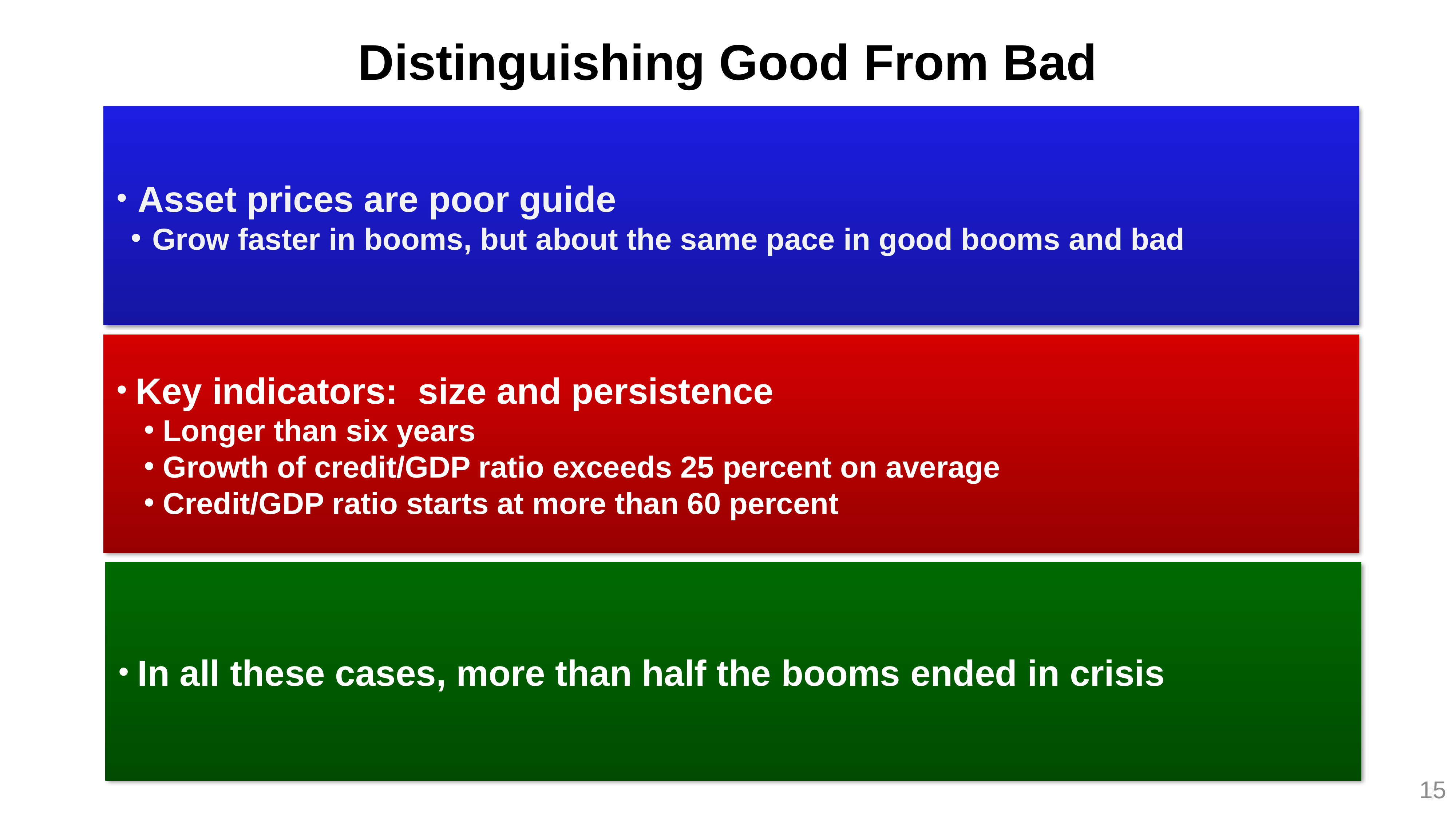

Distinguishing Good From Bad
 Asset prices are poor guide
 Grow faster in booms, but about the same pace in good booms and bad
 Key indicators:  size and persistence
 Longer than six years
 Growth of credit/GDP ratio exceeds 25 percent on average
 Credit/GDP ratio starts at more than 60 percent
 In all these cases, more than half the booms ended in crisis
15
3